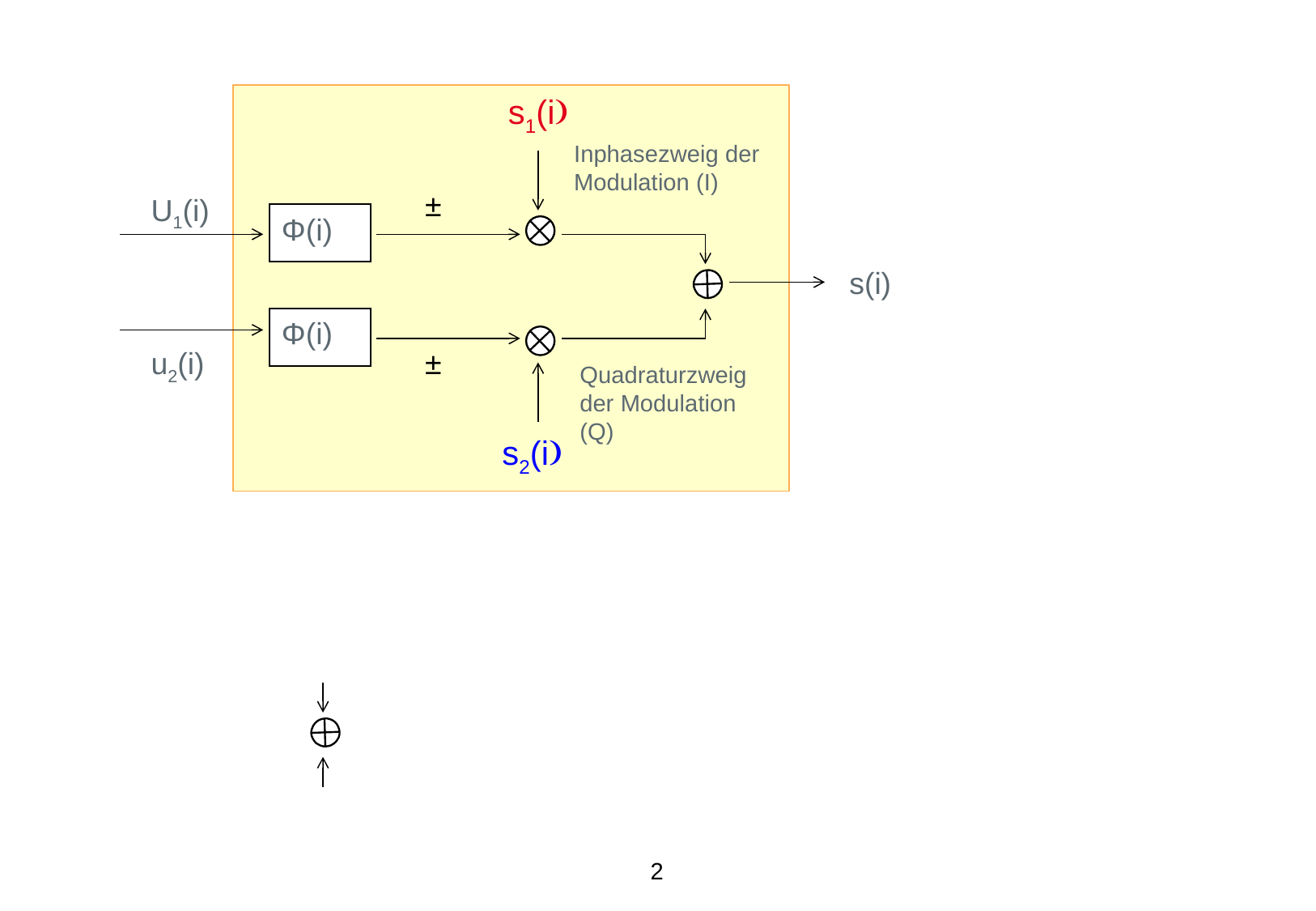

s1(i)

Inphasezweig der Modulation (I)
±
U1(i)

Φ(i)

s(i)

Φ(i)

u2(i)
±
Quadraturzweig der Modulation (Q)
s2(i)

2